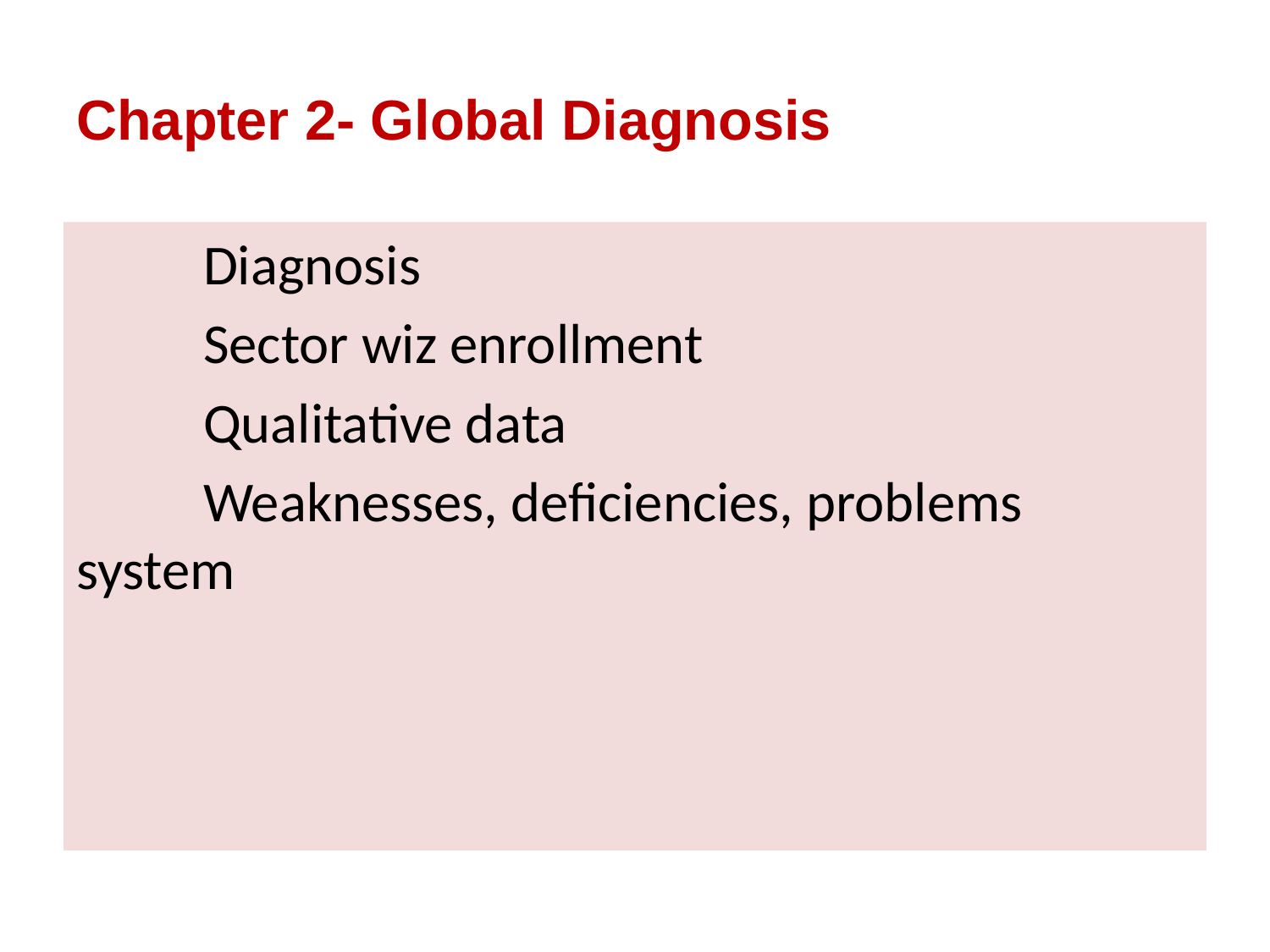

# Chapter 2- Global Diagnosis
	Diagnosis
	Sector wiz enrollment
	Qualitative data
	Weaknesses, deficiencies, problems 	system